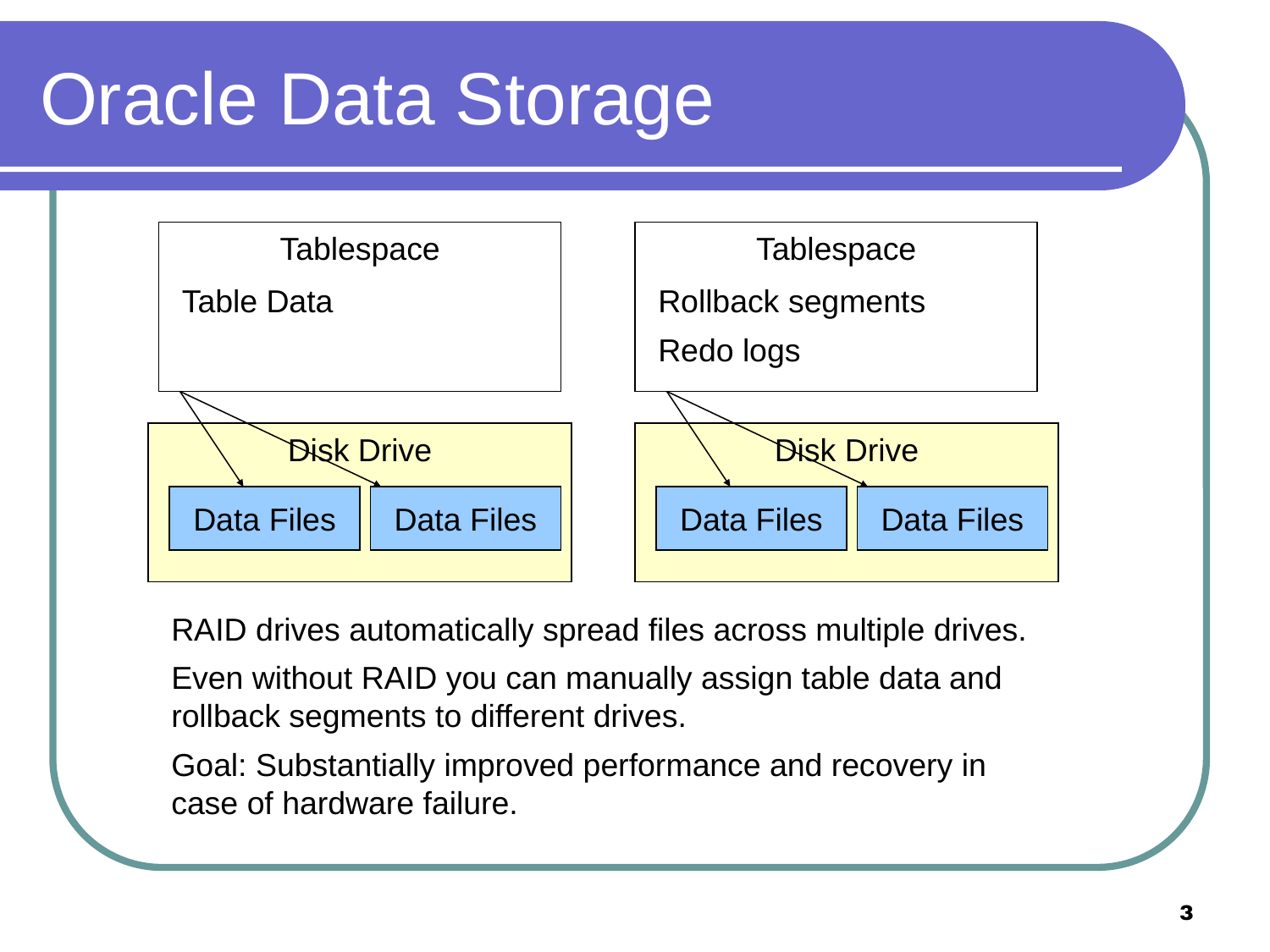

# Oracle Data Storage
Tablespace
Tablespace
Table Data
Rollback segments
Redo logs

Disk Drive
Disk Drive
Data Files
Data Files
Data Files
Data Files
RAID drives automatically spread files across multiple drives.
Even without RAID you can manually assign table data and rollback segments to different drives.
Goal: Substantially improved performance and recovery in case of hardware failure.
3